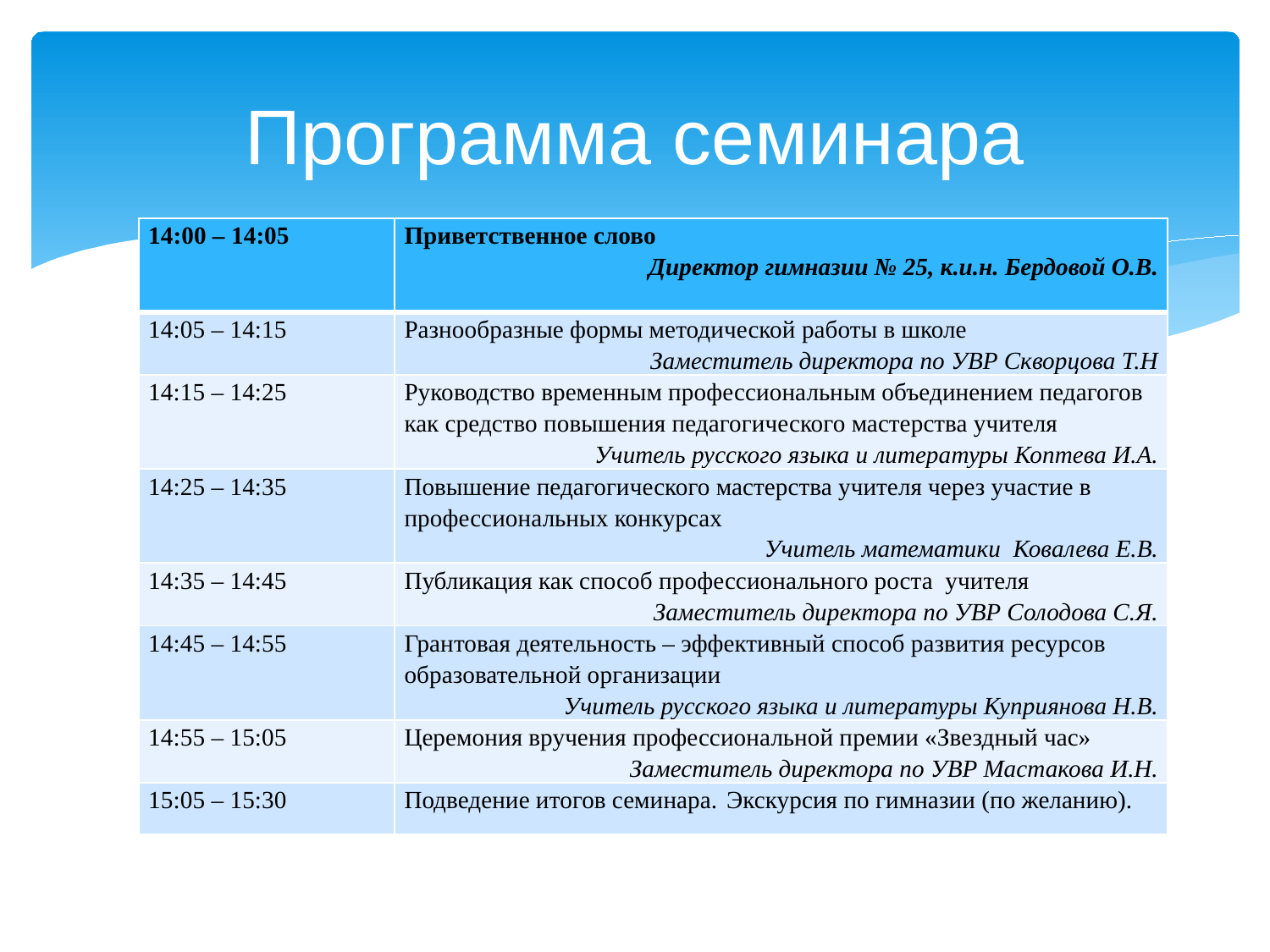

# Программа семинара
| 14:00 – 14:05 | Приветственное слово Директор гимназии № 25, к.и.н. Бердовой О.В. |
| --- | --- |
| 14:05 – 14:15 | Разнообразные формы методической работы в школе Заместитель директора по УВР Скворцова Т.Н |
| 14:15 – 14:25 | Руководство временным профессиональным объединением педагогов как средство повышения педагогического мастерства учителя Учитель русского языка и литературы Коптева И.А. |
| 14:25 – 14:35 | Повышение педагогического мастерства учителя через участие в профессиональных конкурсах Учитель математики Ковалева Е.В. |
| 14:35 – 14:45 | Публикация как способ профессионального роста учителя Заместитель директора по УВР Солодова С.Я. |
| 14:45 – 14:55 | Грантовая деятельность – эффективный способ развития ресурсов образовательной организации Учитель русского языка и литературы Куприянова Н.В. |
| 14:55 – 15:05 | Церемония вручения профессиональной премии «Звездный час» Заместитель директора по УВР Мастакова И.Н. |
| 15:05 – 15:30 | Подведение итогов семинара. Экскурсия по гимназии (по желанию). |